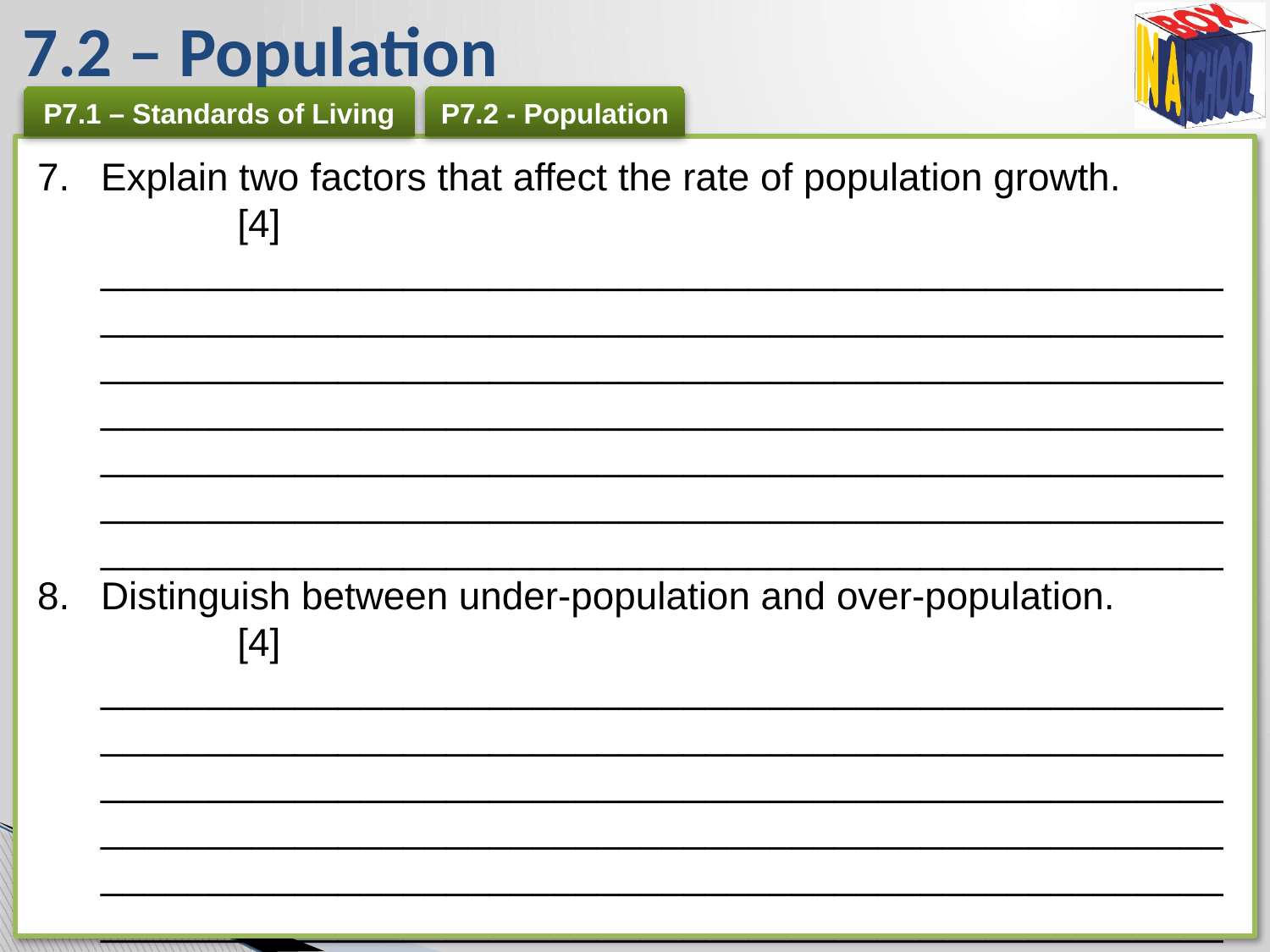

# 7.2 – Population
Explain two factors that affect the rate of population growth. 	[4]
____________________________________________________________________________________________________________________________________________________________________________________________________________________________________________________________________________________________________________________________________________________________________________
Distinguish between under-population and over-population. 	[4]
____________________________________________________________________________________________________________________________________________________________________________________________________________________________________________________________________________________________________________________________________________________________________________